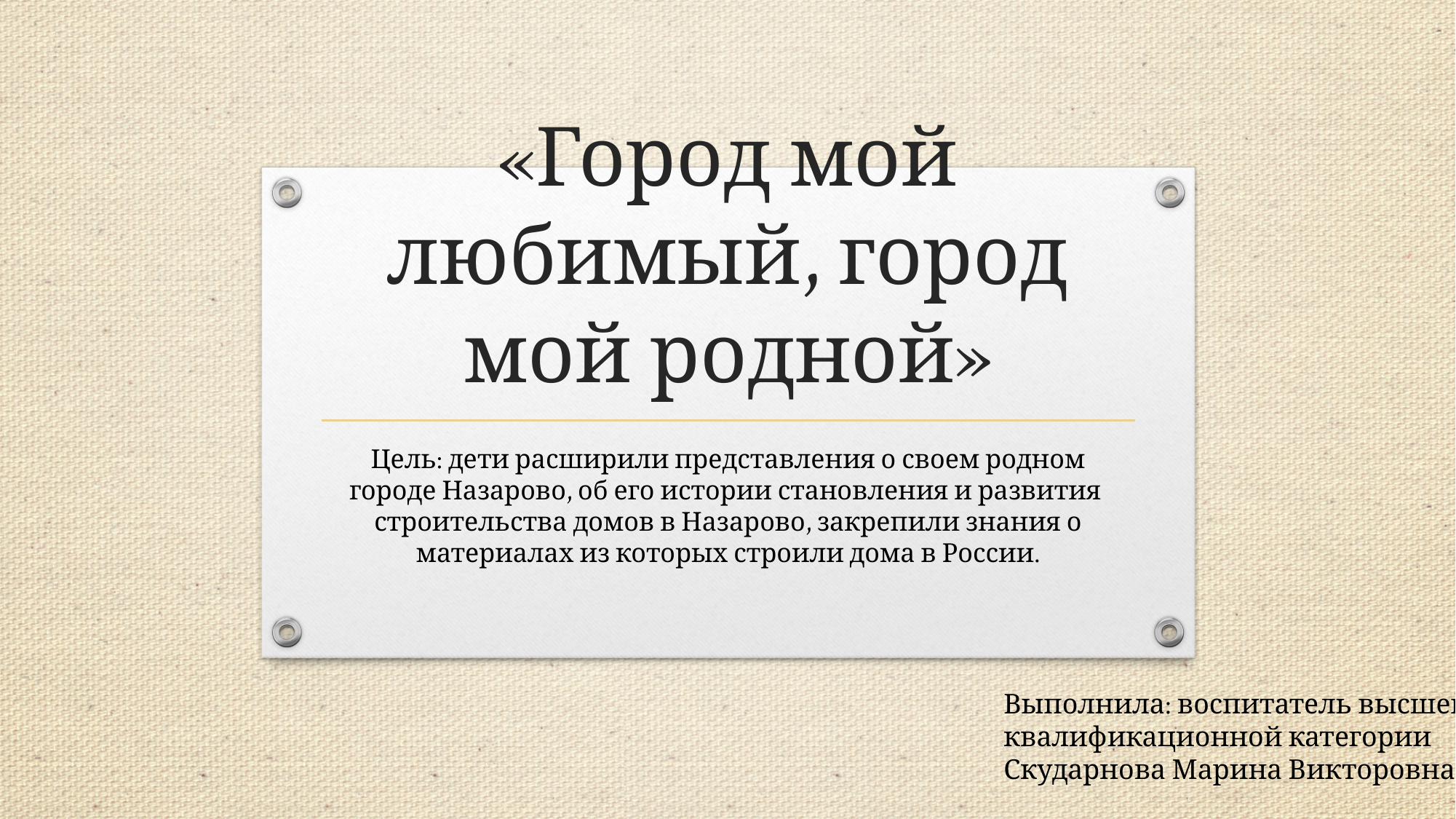

# «Город мой любимый, город мой родной»
Цель: дети расширили представления о своем родном городе Назарово, об его истории становления и развития  строительства домов в Назарово, закрепили знания о материалах из которых строили дома в России.

Выполнила: воспитатель высшей
квалификационной категории
Скударнова Марина Викторовна